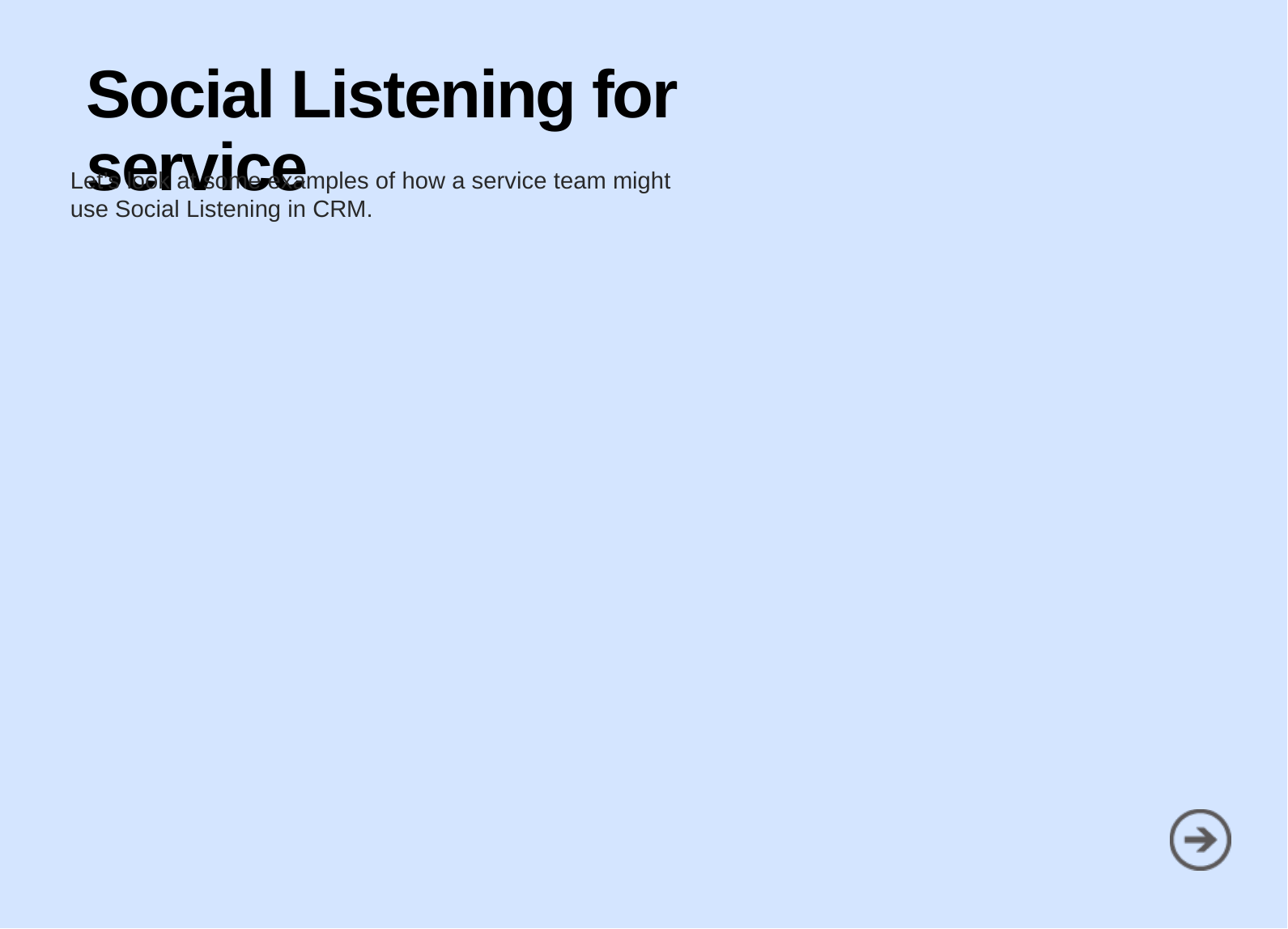

# Social Listening for service
Let’s look at some examples of how a service team might use Social Listening in CRM.